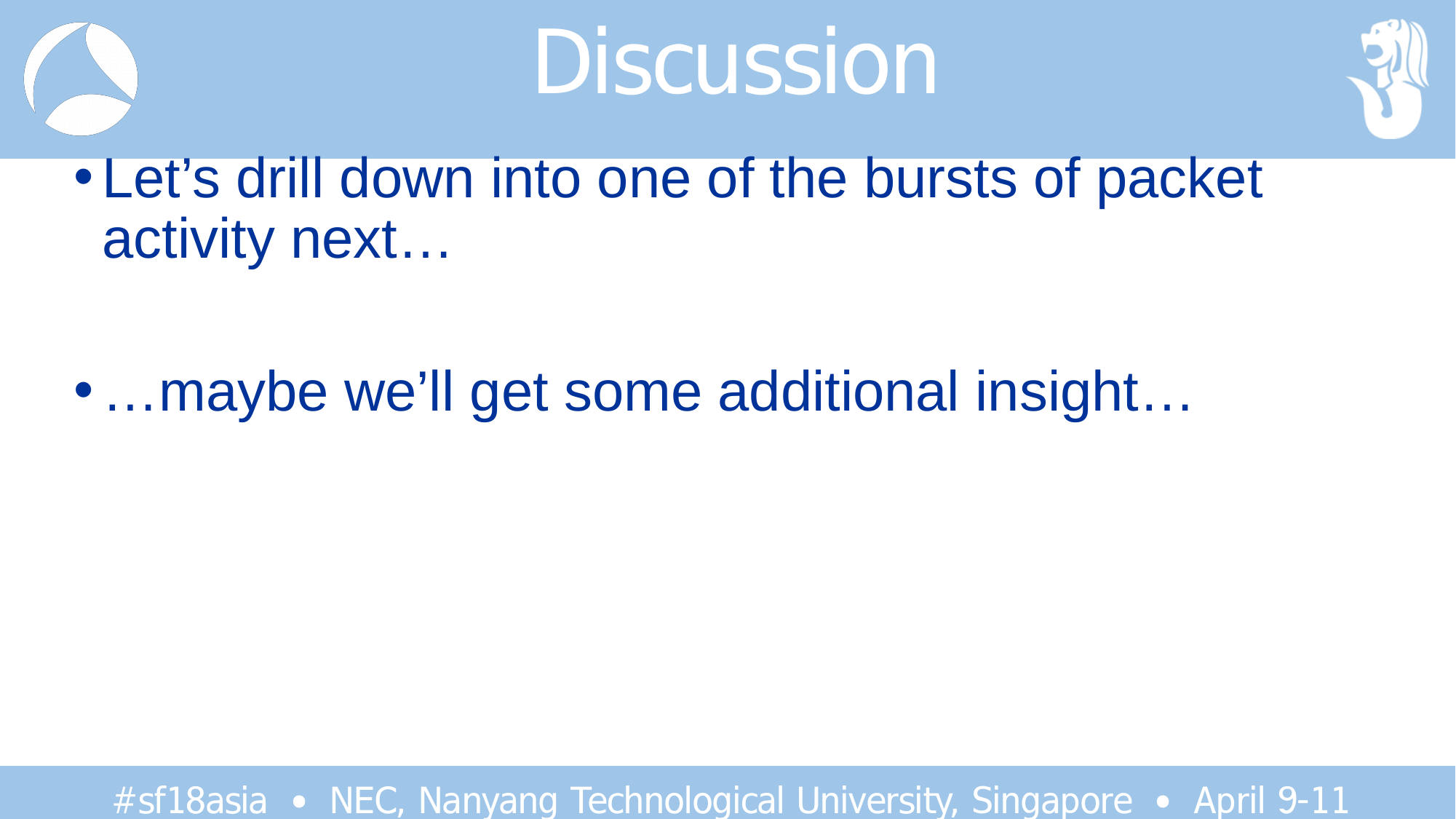

# Discussion
Let’s drill down into one of the bursts of packet activity next…

…maybe we’ll get some additional insight…